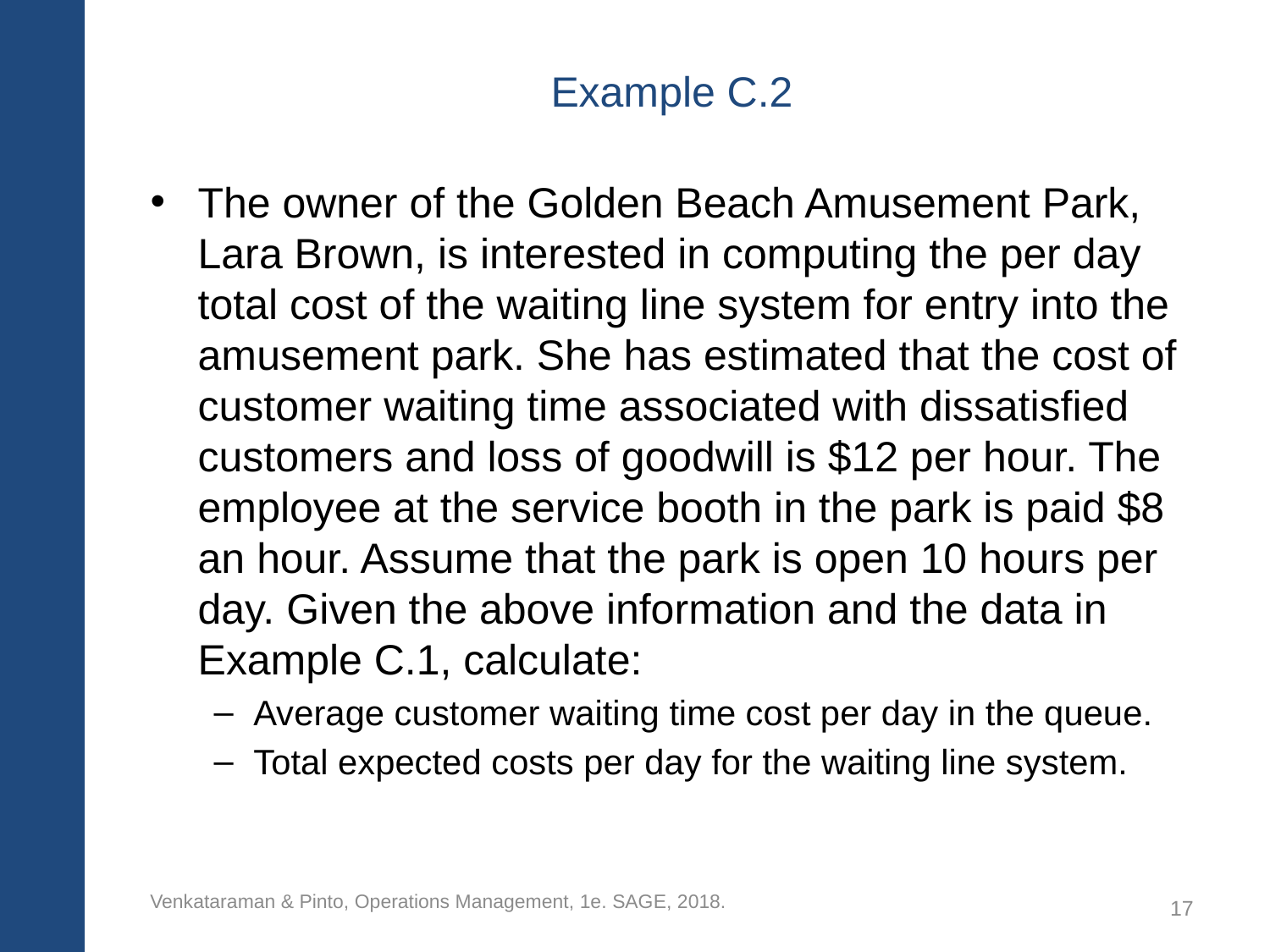

# Example C.2
The owner of the Golden Beach Amusement Park, Lara Brown, is interested in computing the per day total cost of the waiting line system for entry into the amusement park. She has estimated that the cost of customer waiting time associated with dissatisfied customers and loss of goodwill is $12 per hour. The employee at the service booth in the park is paid $8 an hour. Assume that the park is open 10 hours per day. Given the above information and the data in Example C.1, calculate:
Average customer waiting time cost per day in the queue.
Total expected costs per day for the waiting line system.
Venkataraman & Pinto, Operations Management, 1e. SAGE, 2018.
17